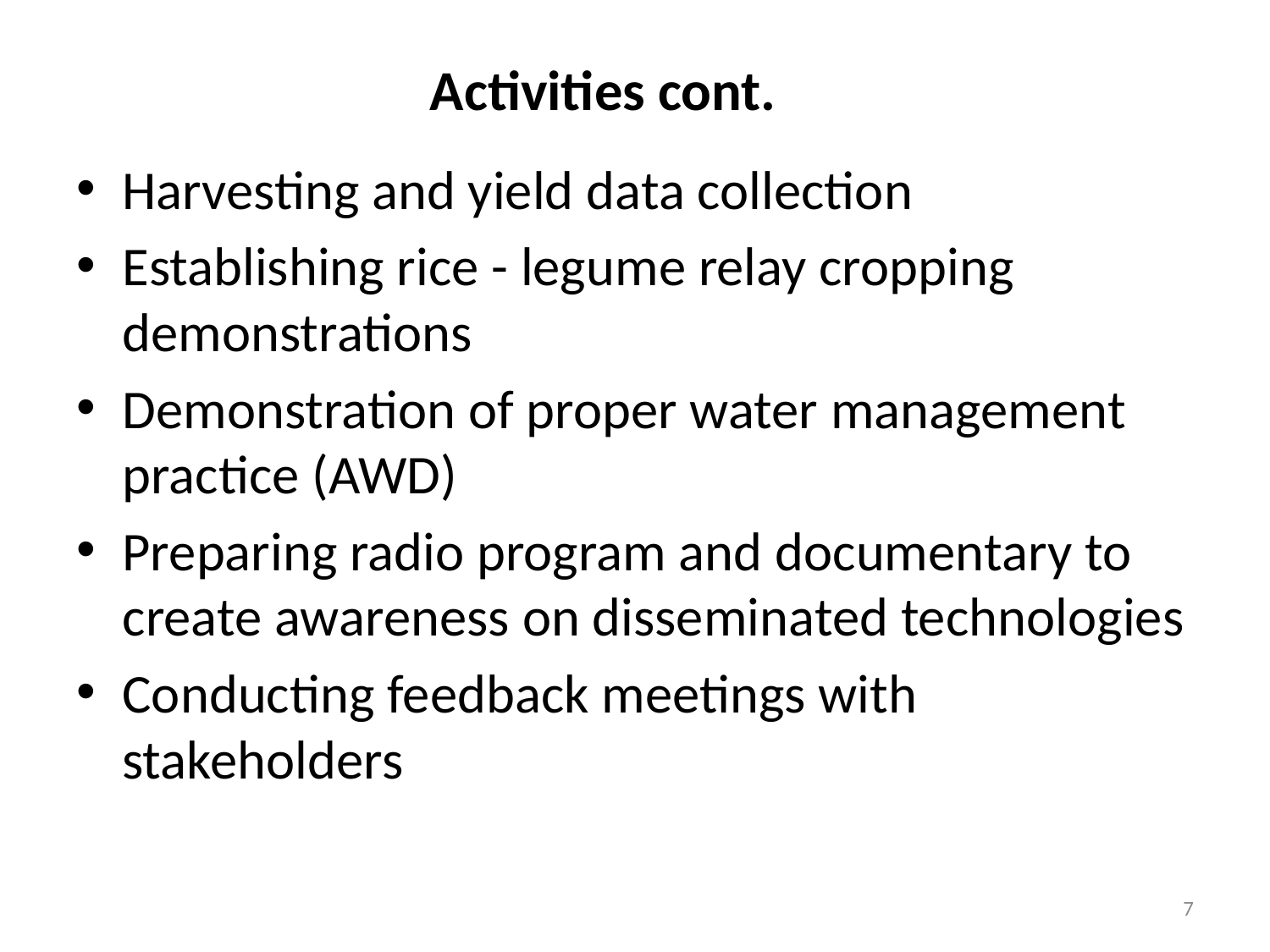

# Activities cont.
Harvesting and yield data collection
Establishing rice - legume relay cropping demonstrations
Demonstration of proper water management practice (AWD)
Preparing radio program and documentary to create awareness on disseminated technologies
Conducting feedback meetings with stakeholders

7